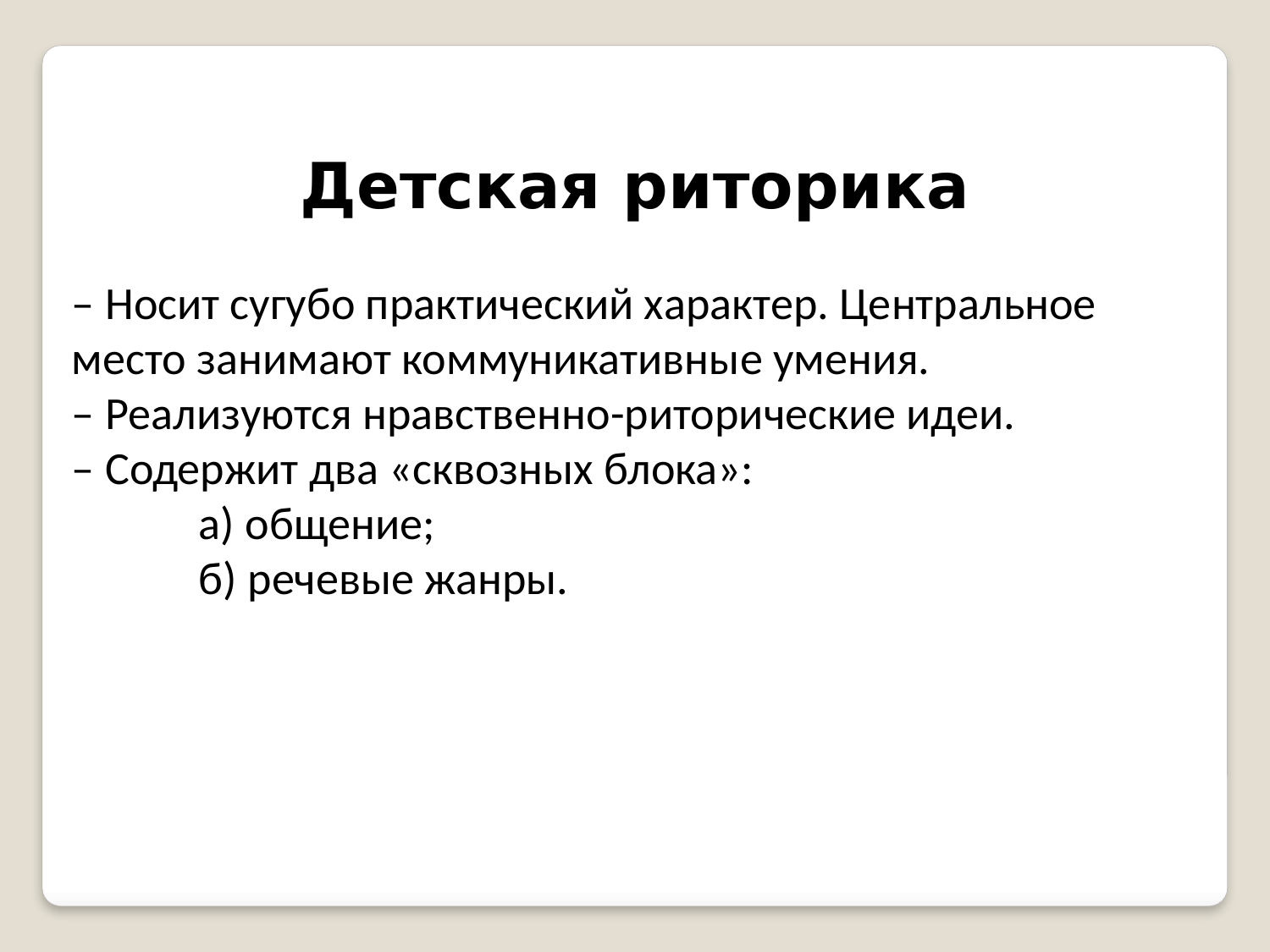

Детская риторика
– Носит сугубо практический характер. Центральное место занимают коммуникативные умения.
– Реализуются нравственно-риторические идеи.
– Содержит два «сквозных блока»:
	а) общение;
	б) речевые жанры.